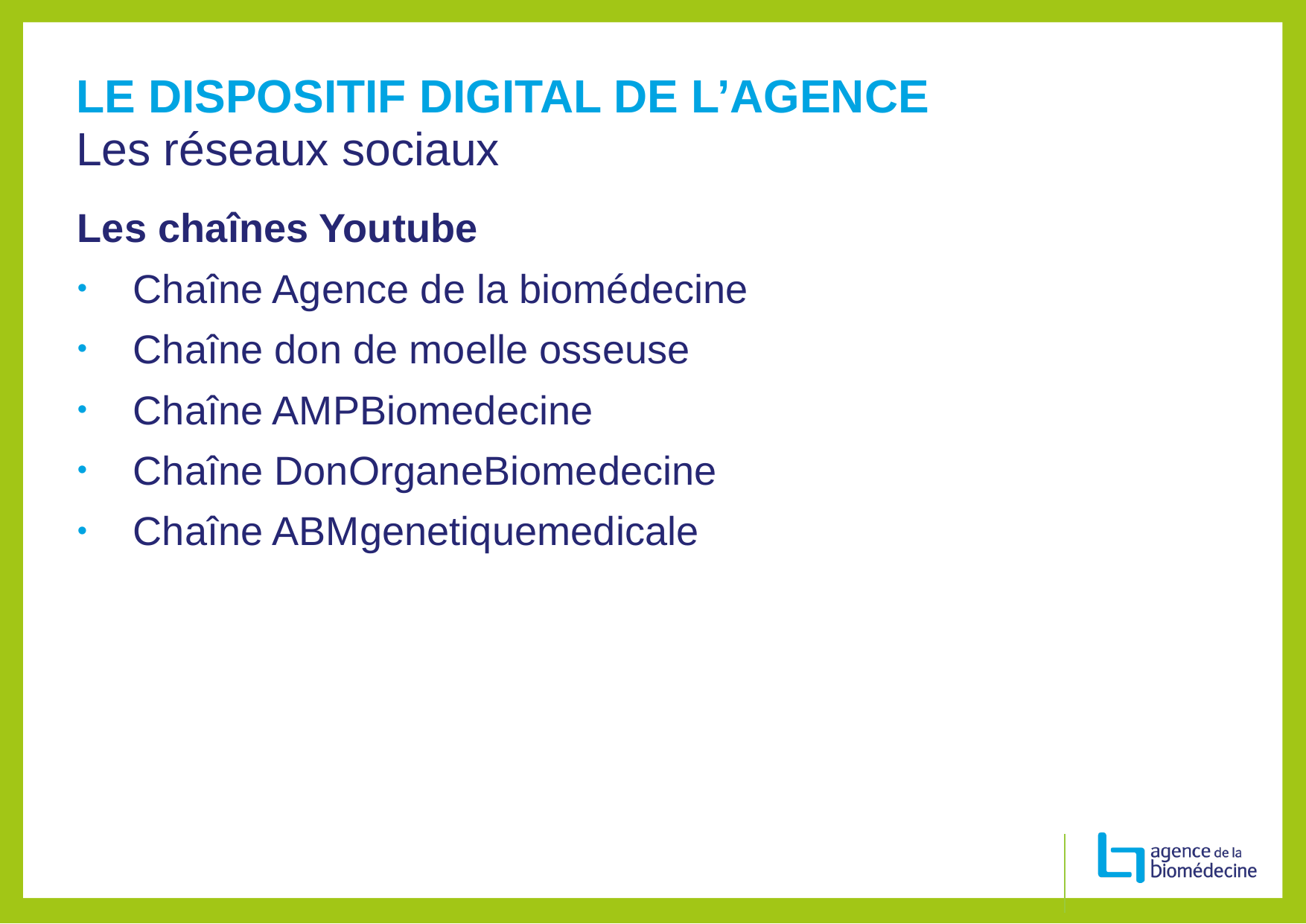

LE DISPOSITIF DIGITAL DE L’AGENCE

Les réseaux sociaux
Les chaînes Youtube
Chaîne Agence de la biomédecine
Chaîne don de moelle osseuse
Chaîne AMPBiomedecine
Chaîne DonOrganeBiomedecine
Chaîne ABMgenetiquemedicale